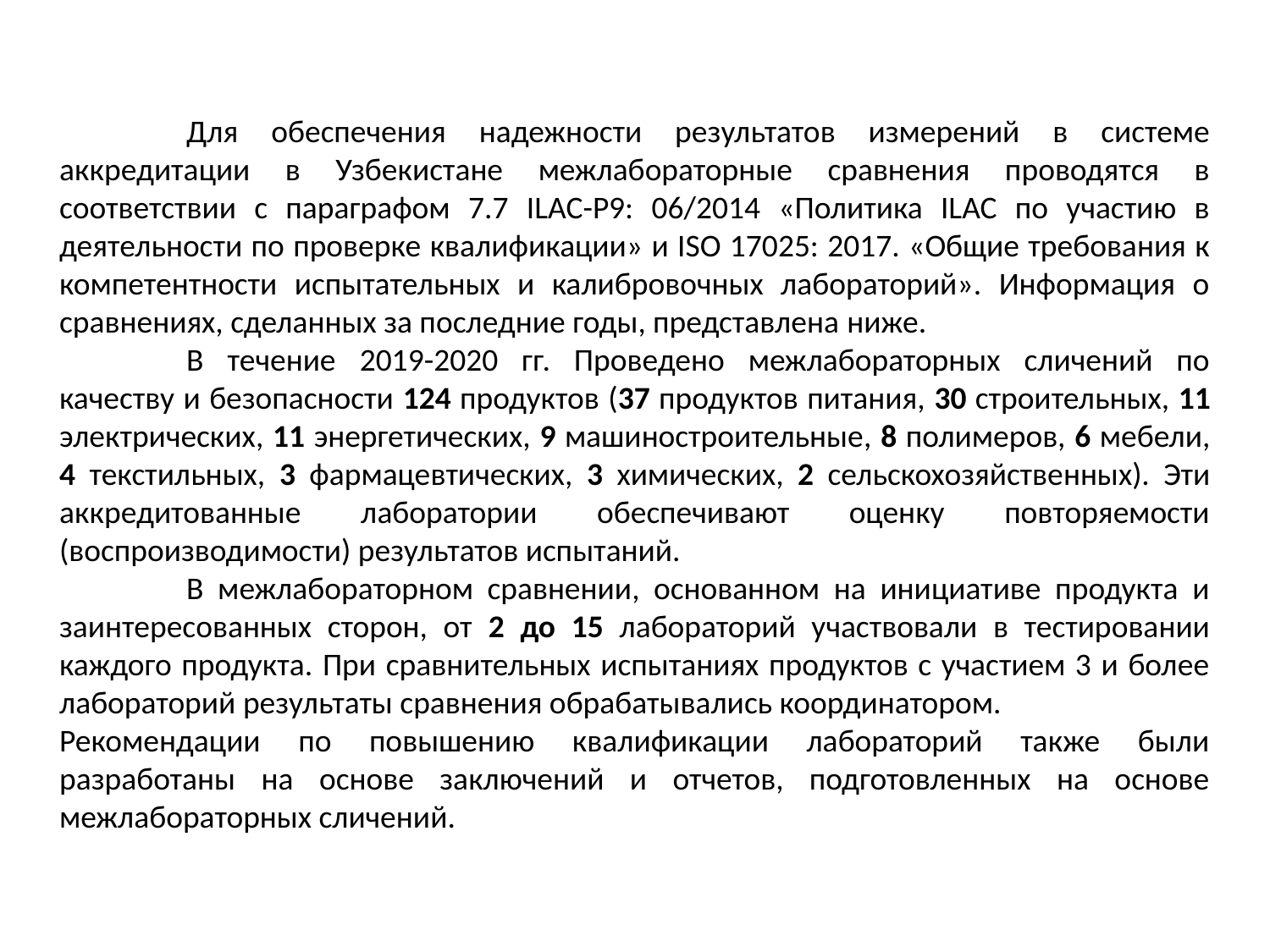

Для обеспечения надежности результатов измерений в системе аккредитации в Узбекистане межлабораторные сравнения проводятся в соответствии с параграфом 7.7 ILAC-P9: 06/2014 «Политика ILAC по участию в деятельности по проверке квалификации» и ISO 17025: 2017. «Общие требования к компетентности испытательных и калибровочных лабораторий». Информация о сравнениях, сделанных за последние годы, представлена ​​ниже.
	В течение 2019-2020 гг. Проведено межлабораторных сличений по качеству и безопасности 124 продуктов (37 продуктов питания, 30 строительных, 11 электрических, 11 энергетических, 9 машиностроительные, 8 полимеров, 6 мебели, 4 текстильных, 3 фармацевтических, 3 химических, 2 сельскохозяйственных). Эти аккредитованные лаборатории обеспечивают оценку повторяемости (воспроизводимости) результатов испытаний.
	В межлабораторном сравнении, основанном на инициативе продукта и заинтересованных сторон, от 2 до 15 лабораторий участвовали в тестировании каждого продукта. При сравнительных испытаниях продуктов с участием 3 и более лабораторий результаты сравнения обрабатывались координатором.
Рекомендации по повышению квалификации лабораторий также были разработаны на основе заключений и отчетов, подготовленных на основе межлабораторных сличений.